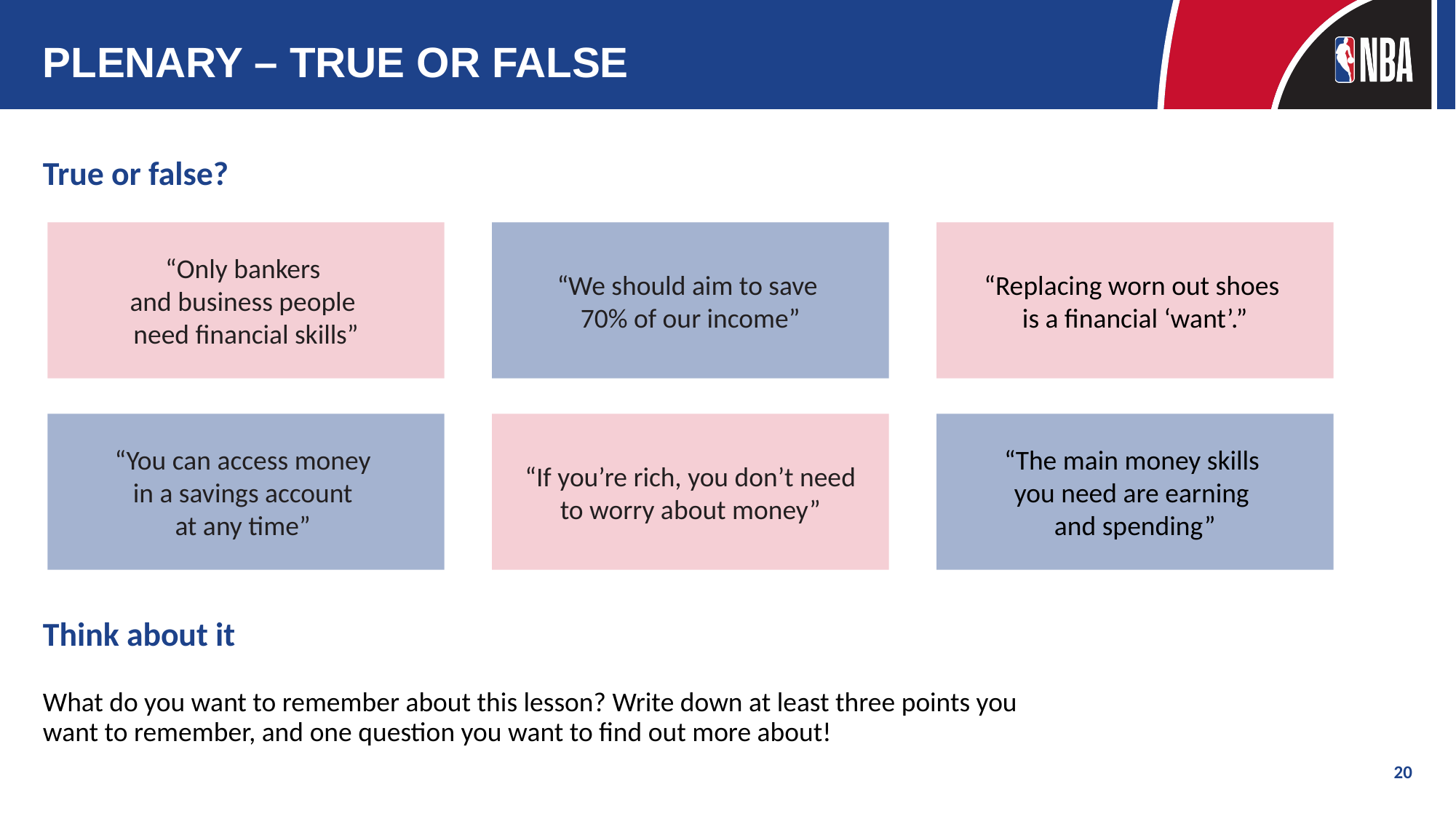

# PLENARY – TRUE OR FALSE
True or false?
“Only bankers
and business people
need financial skills”
“We should aim to save
70% of our income”
“Replacing worn out shoes
is a financial ‘want’.”
“You can access money
in a savings account
at any time”
“If you’re rich, you don’t need to worry about money”
“The main money skills
you need are earning
and spending”
Think about it

What do you want to remember about this lesson? Write down at least three points you want to remember, and one question you want to find out more about!

20